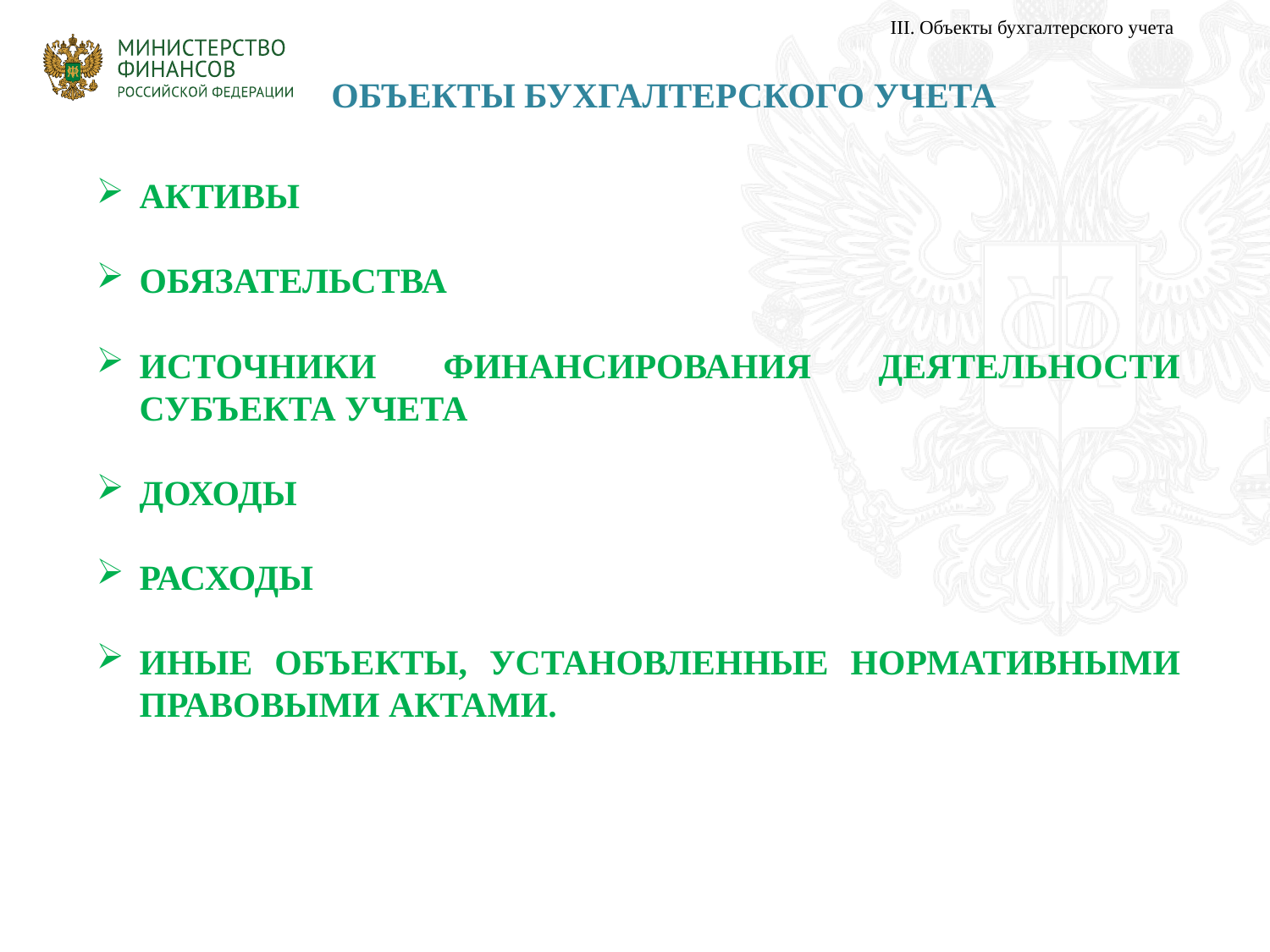

III. Объекты бухгалтерского учета
# ОБЪЕКТЫ БУХГАЛТЕРСКОГО УЧЕТА
АКТИВЫ

ОБЯЗАТЕЛЬСТВА

ИСТОЧНИКИ ФИНАНСИРОВАНИЯ ДЕЯТЕЛЬНОСТИ СУБЪЕКТА УЧЕТА

ДОХОДЫ

РАСХОДЫ

ИНЫЕ ОБЪЕКТЫ, УСТАНОВЛЕННЫЕ НОРМАТИВНЫМИ ПРАВОВЫМИ АКТАМИ.